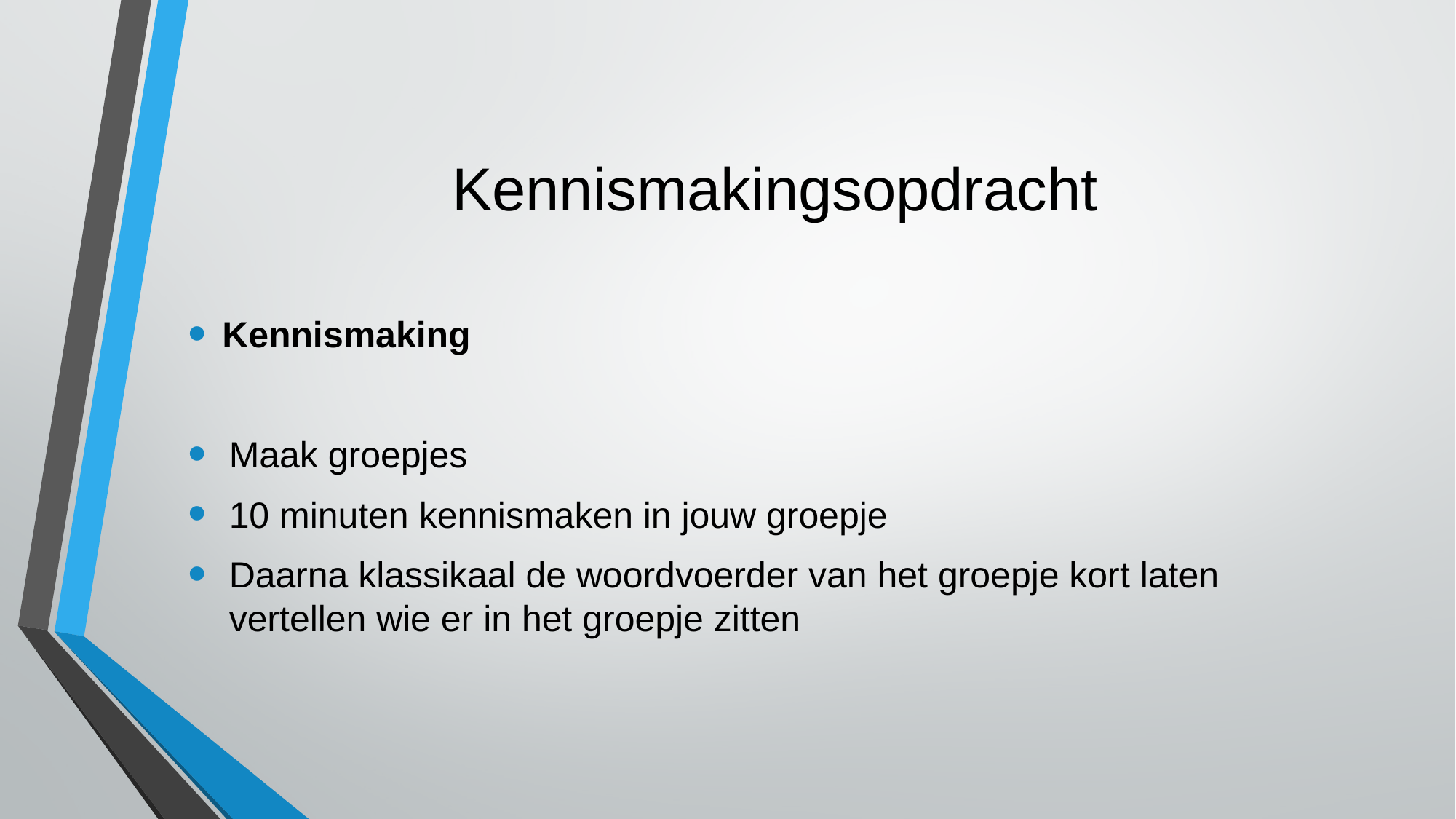

# Kennismakingsopdracht
Kennismaking

Maak groepjes
10 minuten kennismaken in jouw groepje
Daarna klassikaal de woordvoerder van het groepje kort laten vertellen wie er in het groepje zitten